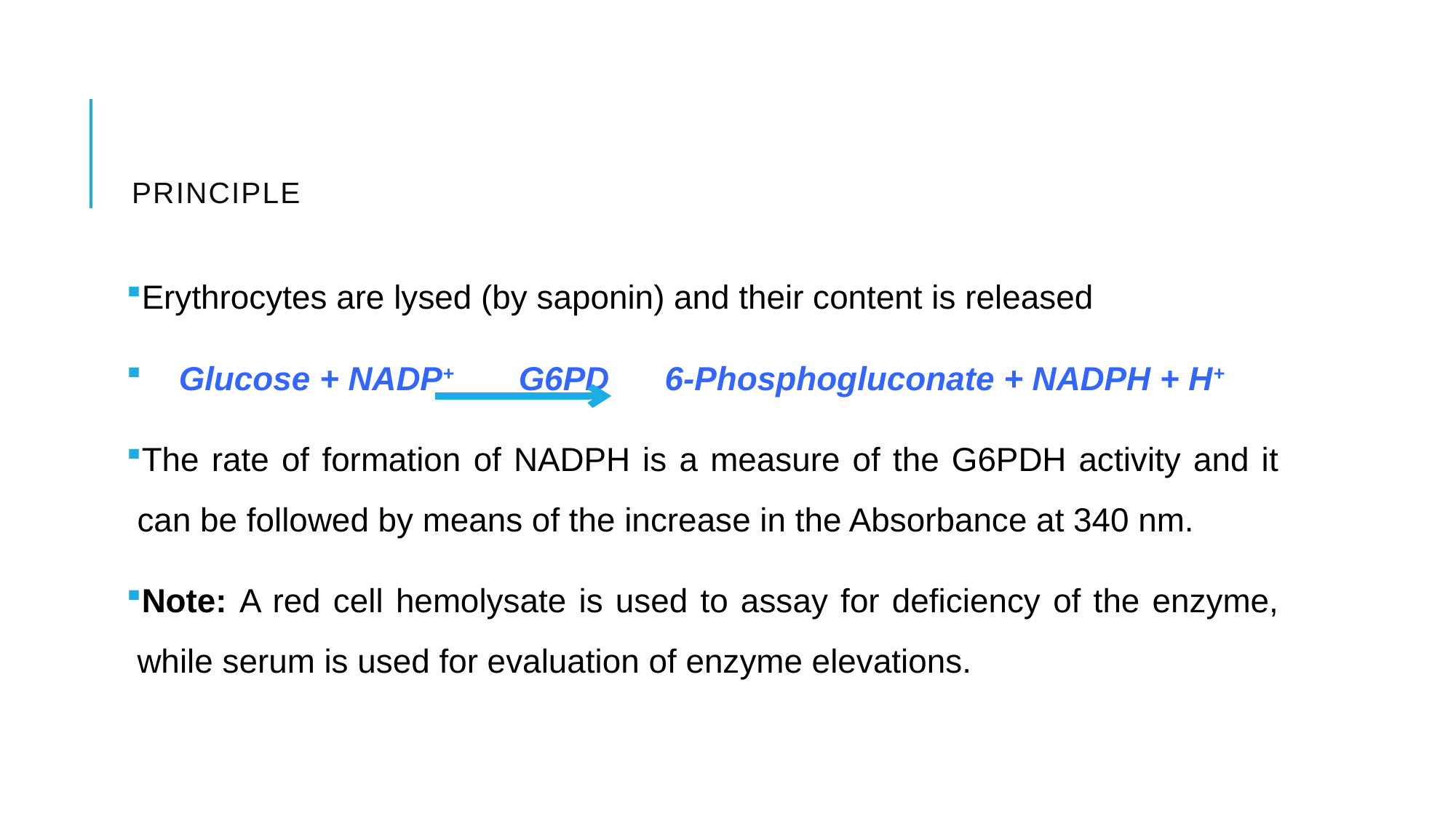

# Principle
Erythrocytes are lysed (by saponin) and their content is released
    Glucose + NADP+       G6PD      6-Phosphogluconate + NADPH + H+
The rate of formation of NADPH is a measure of the G6PDH activity and it can be followed by means of the increase in the Absorbance at 340 nm.
Note: A red cell hemolysate is used to assay for deficiency of the enzyme, while serum is used for evaluation of enzyme elevations.